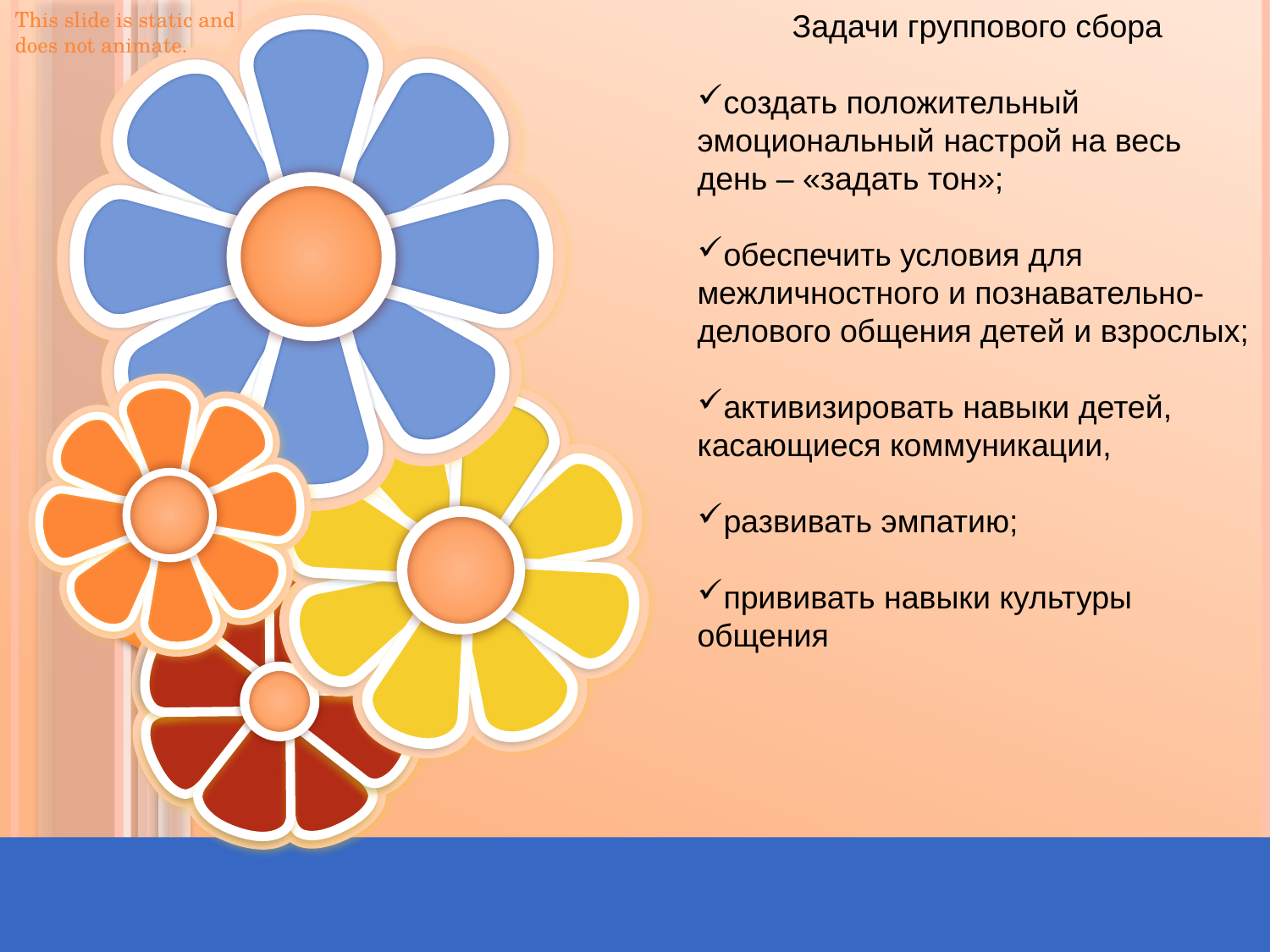

Задачи группового сбора

создать положительный эмоциональный настрой на весь день – «задать тон»;

обеспечить условия для межличностного и познавательно-делового общения детей и взрослых;

активизировать навыки детей, касающиеся коммуникации,

развивать эмпатию;

прививать навыки культуры общения
This slide is static and
does not animate.